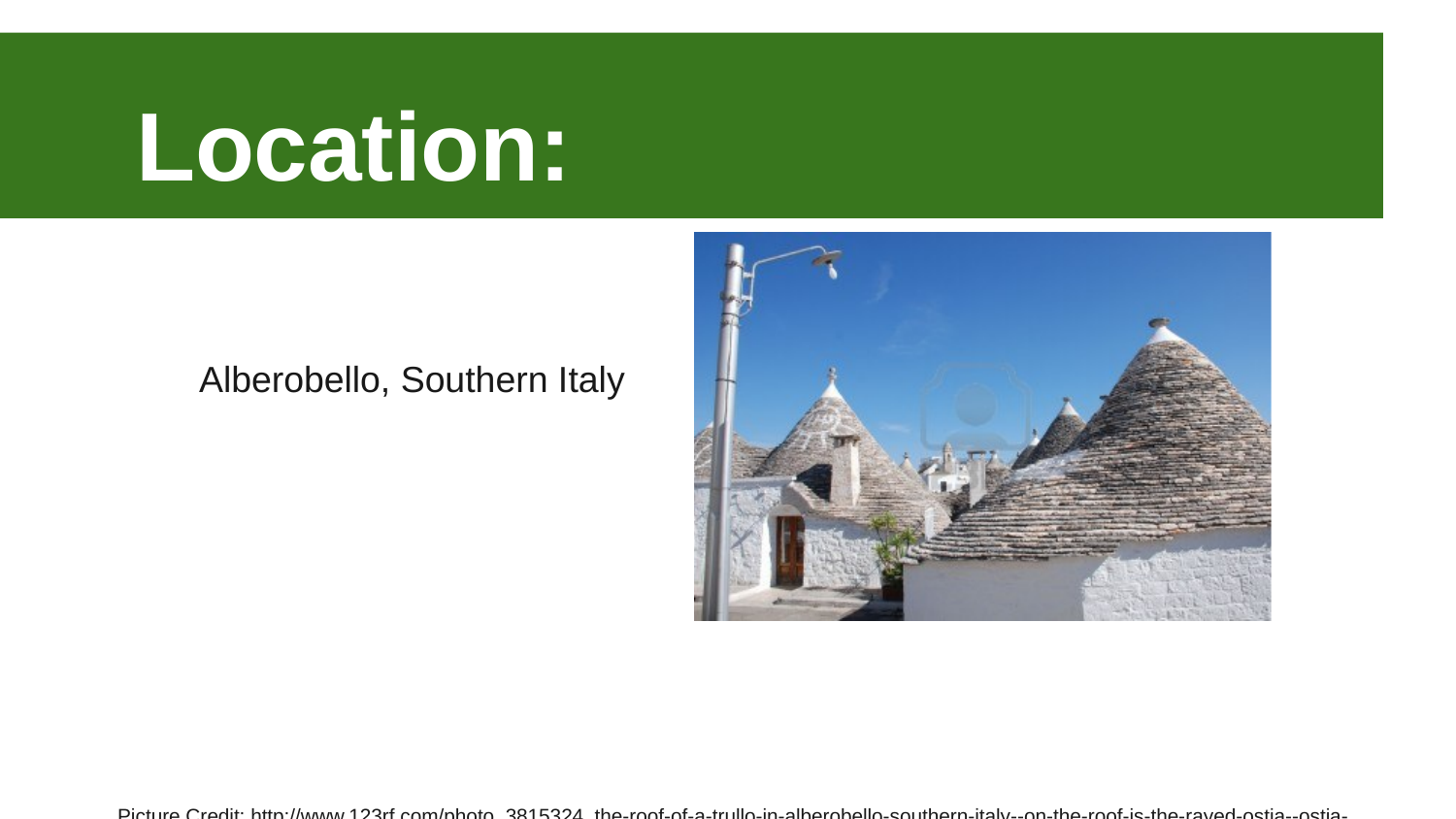

# Location:

        Alberobello, Southern Italy

Picture Credit: http://www.123rf.com/photo_3815324_the-roof-of-a-trullo-in-alberobello-southern-italy--on-the-roof-is-the-rayed-ostia--ostia-being-the-.html